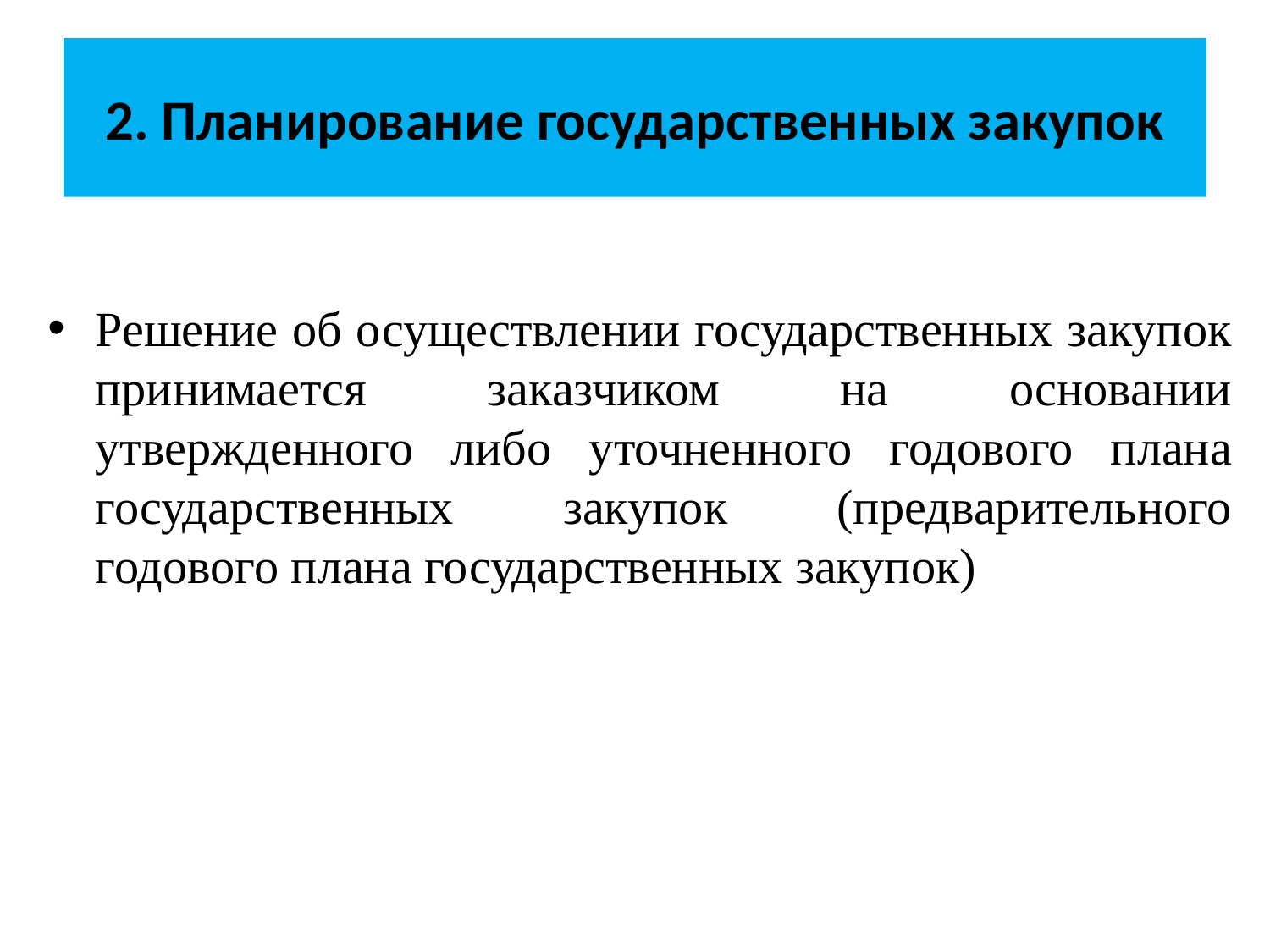

# 2. Планирование государственных закупок

Решение об осуществлении государственных закупок принимается заказчиком на основании утвержденного либо уточненного годового плана государственных закупок (предварительного годового плана государственных закупок)